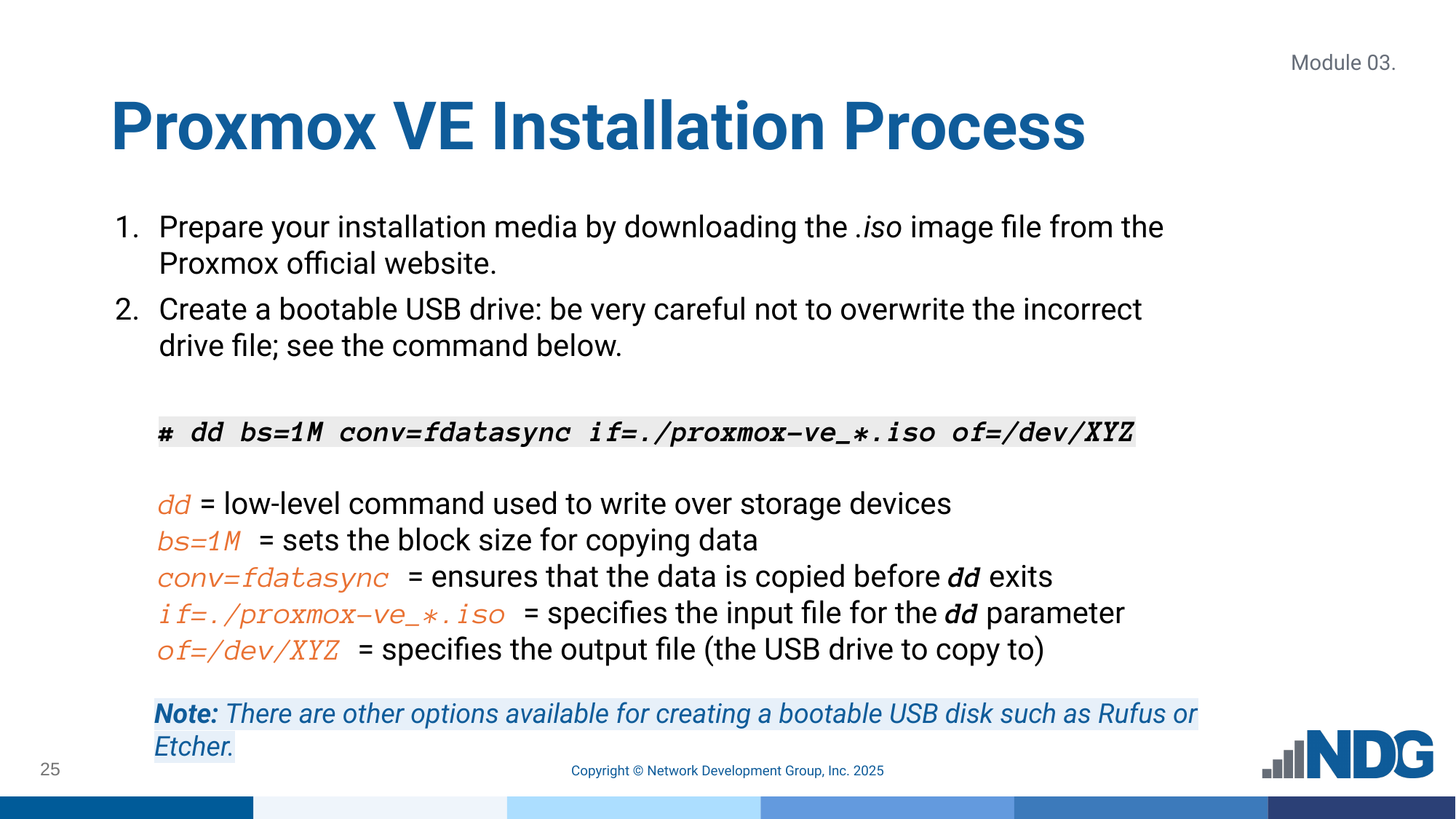

# Proxmox VE Installation Process
Module 03.
Prepare your installation media by downloading the .iso image file from the Proxmox official website.
Create a bootable USB drive: be very careful not to overwrite the incorrect drive file; see the command below.

# dd bs=1M conv=fdatasync if=./proxmox-ve_*.iso of=/dev/XYZ

dd = low-level command used to write over storage devices
bs=1M = sets the block size for copying data
conv=fdatasync = ensures that the data is copied before dd exits
if=./proxmox-ve_*.iso = specifies the input file for the dd parameter
of=/dev/XYZ = specifies the output file (the USB drive to copy to)
Note: There are other options available for creating a bootable USB disk such as Rufus or Etcher.